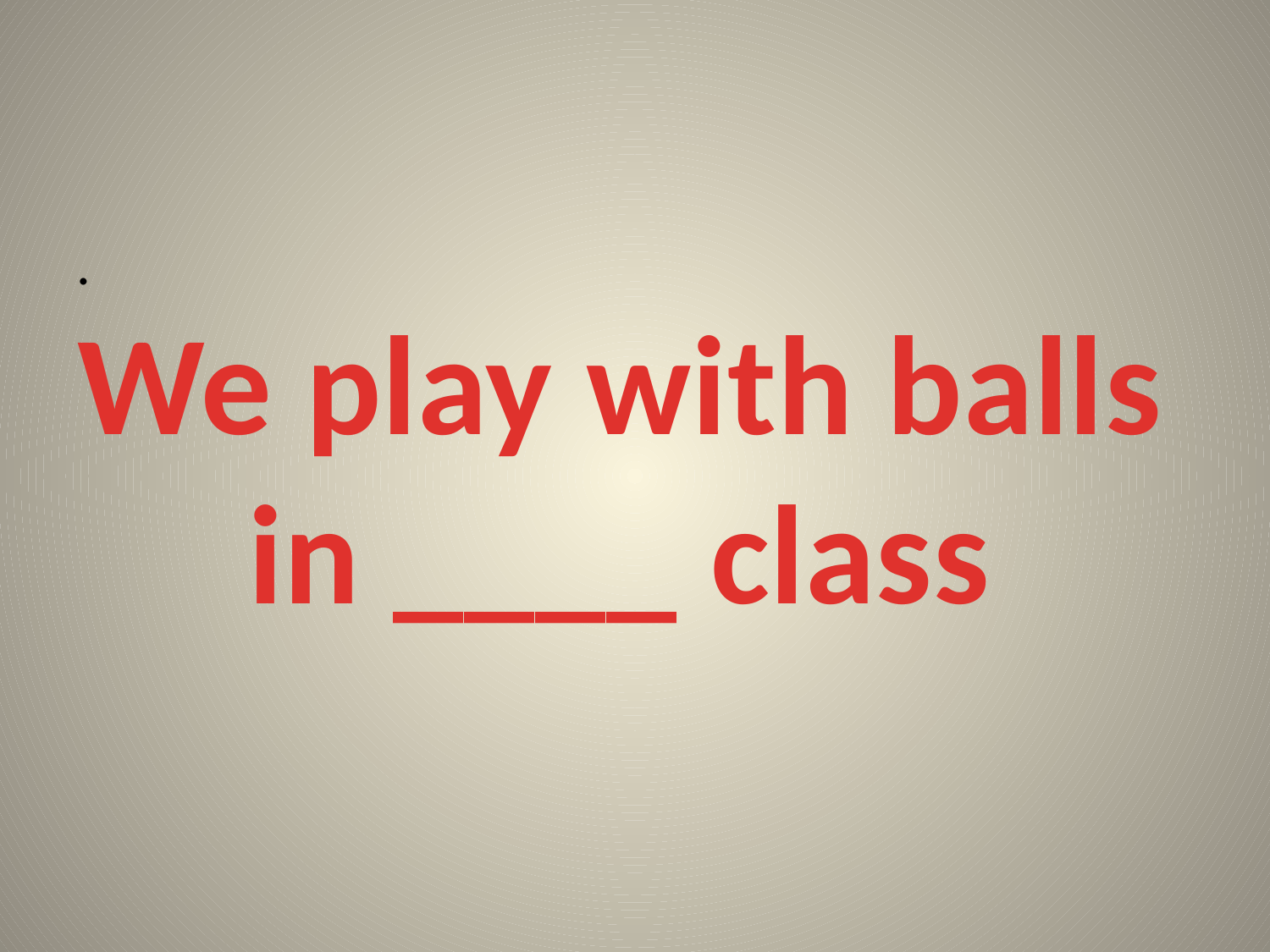

#
.
We play with balls
in ____ class